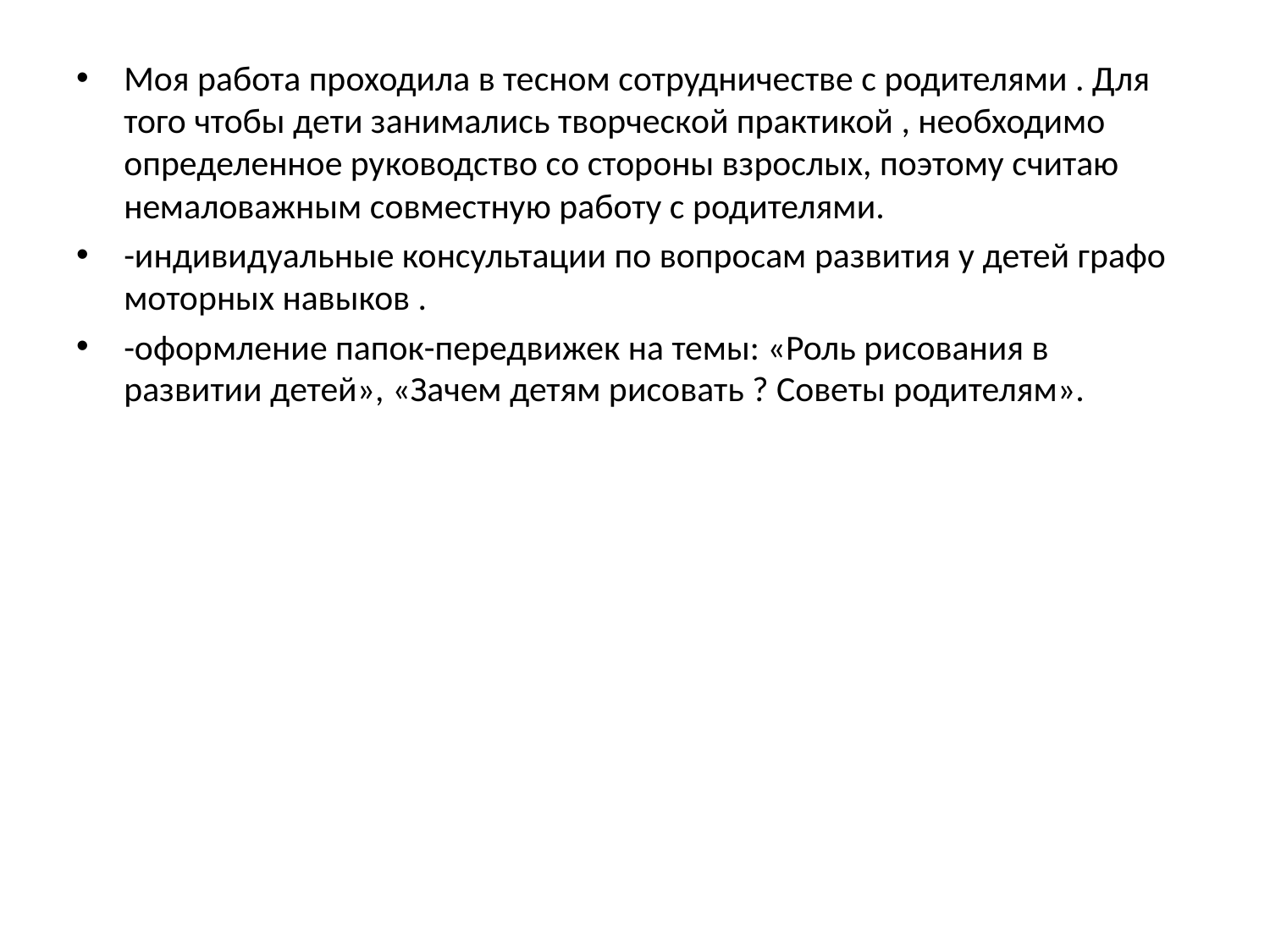

Моя работа проходила в тесном сотрудничестве с родителями . Для того чтобы дети занимались творческой практикой , необходимо определенное руководство со стороны взрослых, поэтому считаю немаловажным совместную работу с родителями.
-индивидуальные консультации по вопросам развития у детей графо моторных навыков .
-оформление папок-передвижек на темы: «Роль рисования в развитии детей», «Зачем детям рисовать ? Советы родителям».